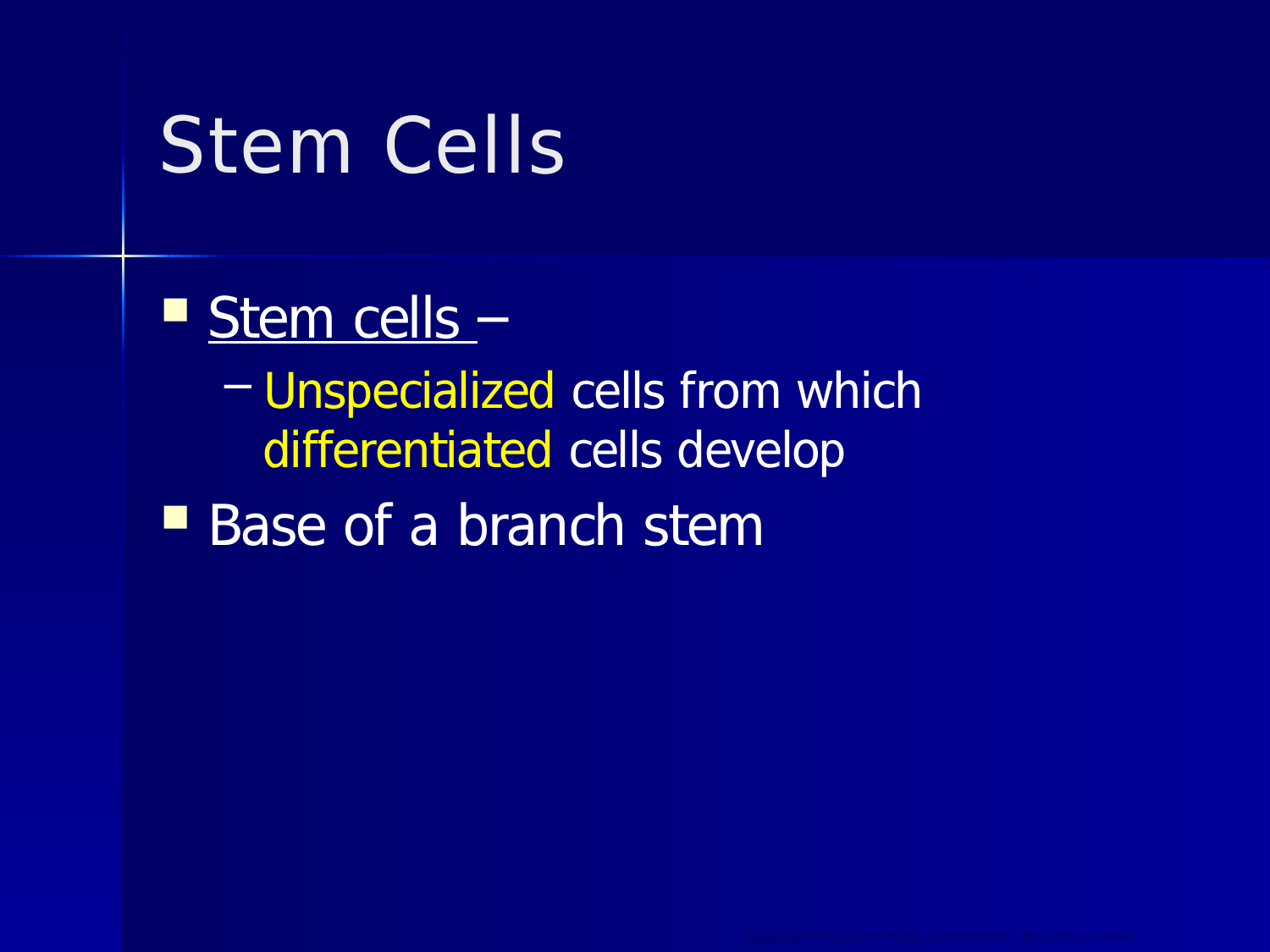

# Stem Cells
Stem cells –
Unspecialized cells from which differentiated cells develop
Base of a branch stem